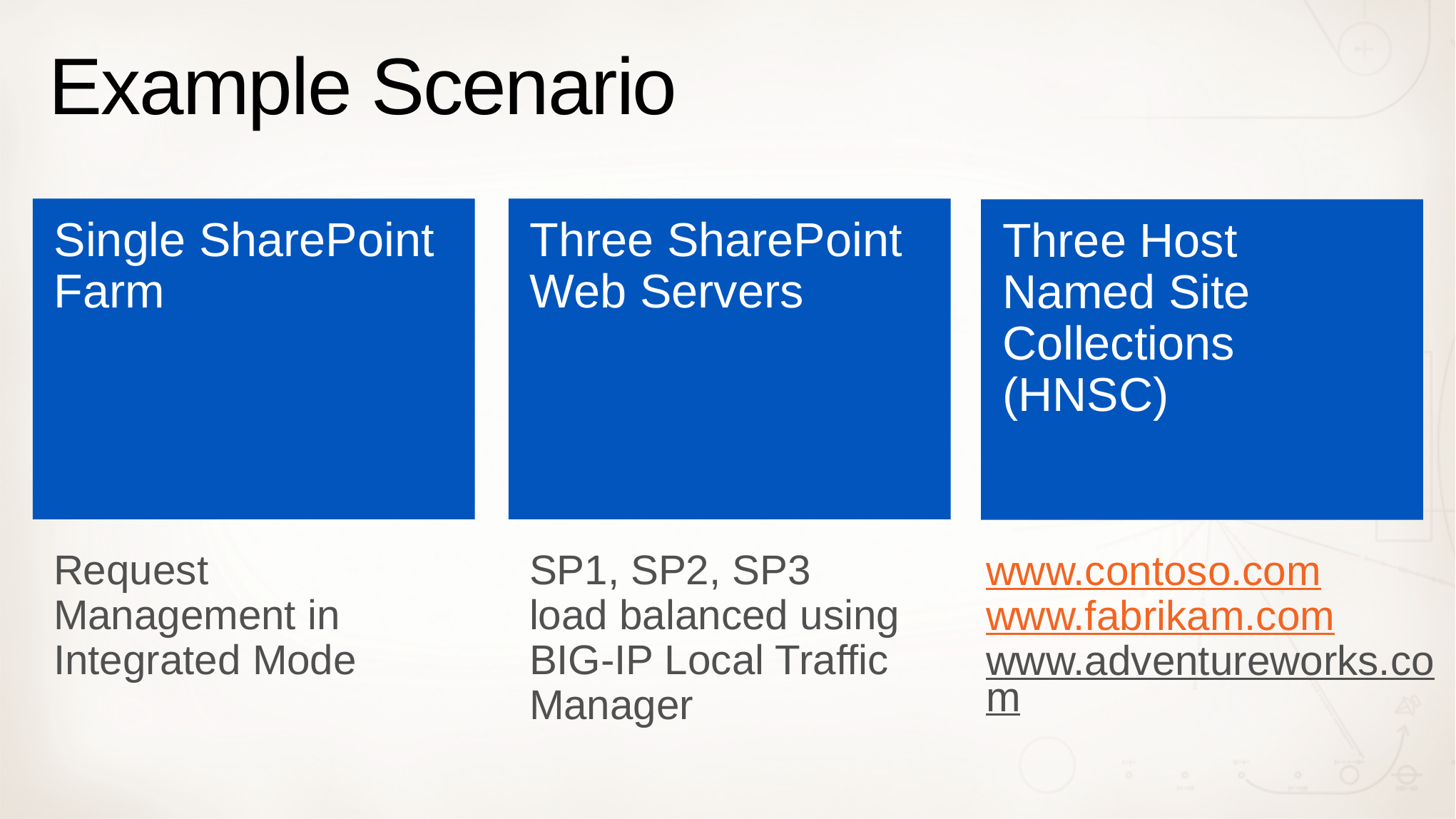

# Example Scenario
Single SharePoint Farm
Three SharePoint Web Servers
Three Host Named Site Collections (HNSC)
Request Management in Integrated Mode
SP1, SP2, SP3
load balanced using BIG-IP Local Traffic Manager
www.contoso.com
www.fabrikam.com
www.adventureworks.com